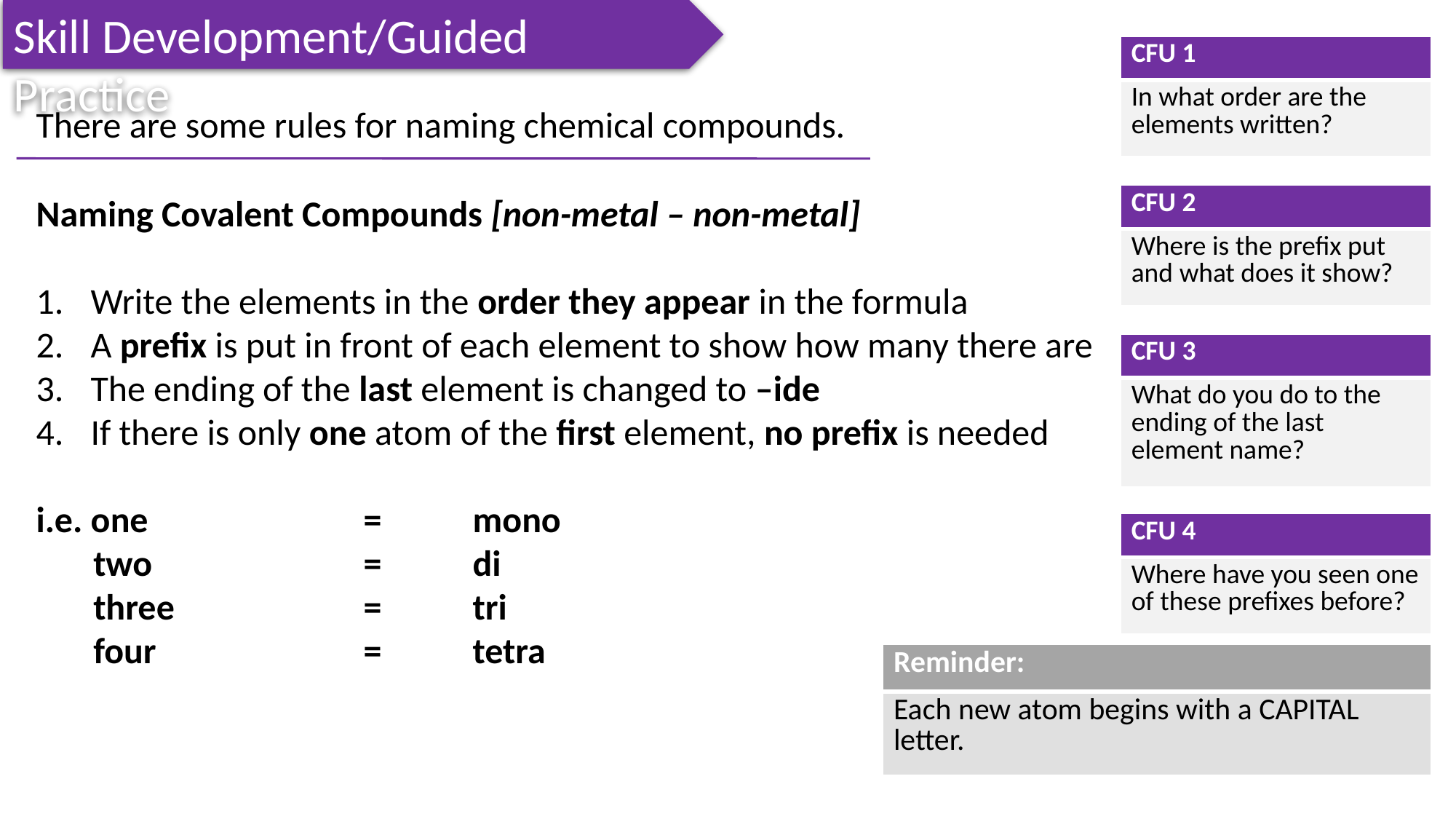

Skill Development/Guided Practice
| CFU 1 |
| --- |
| In what order are the elements written? |
There are some rules for naming chemical compounds.
Naming Covalent Compounds [non-metal – non-metal]

Write the elements in the order they appear in the formula
A prefix is put in front of each element to show how many there are
The ending of the last element is changed to –ide
If there is only one atom of the first element, no prefix is needed

i.e. one		=	mono
       two		=	di
       three		=	tri
       four		=	tetra

| CFU 2 |
| --- |
| Where is the prefix put and what does it show? |
| CFU 3 |
| --- |
| What do you do to the ending of the last element name? |
| CFU 4 |
| --- |
| Where have you seen one of these prefixes before? |
| Reminder: |
| --- |
| Each new atom begins with a CAPITAL letter. |